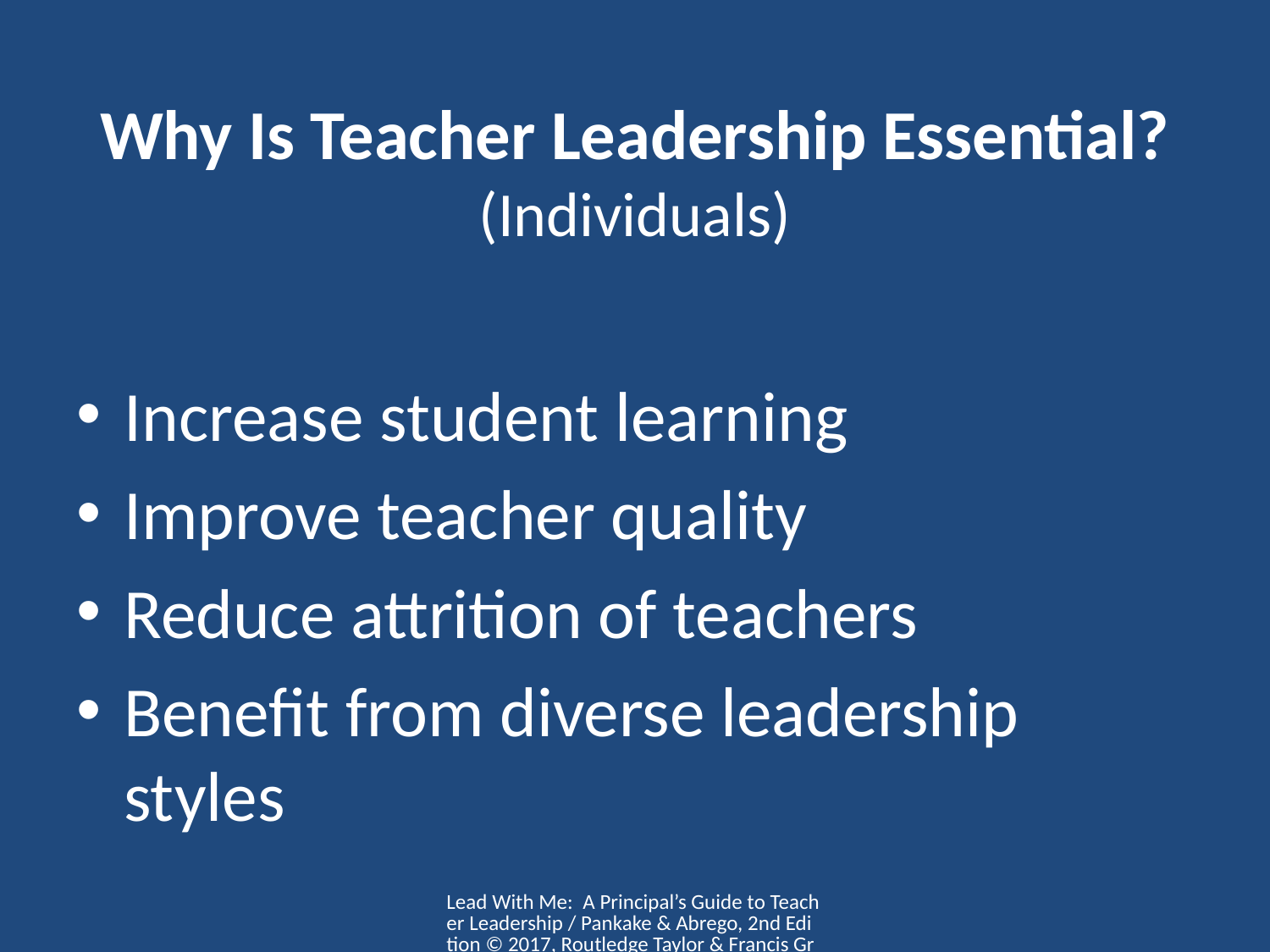

# Why Is Teacher Leadership Essential? (Individuals)
Increase student learning
Improve teacher quality
Reduce attrition of teachers
Benefit from diverse leadership styles

Lead With Me:  A Principal’s Guide to Teacher Leadership / Pankake & Abrego, 2nd Edition © 2017, Routledge Taylor & Francis Group